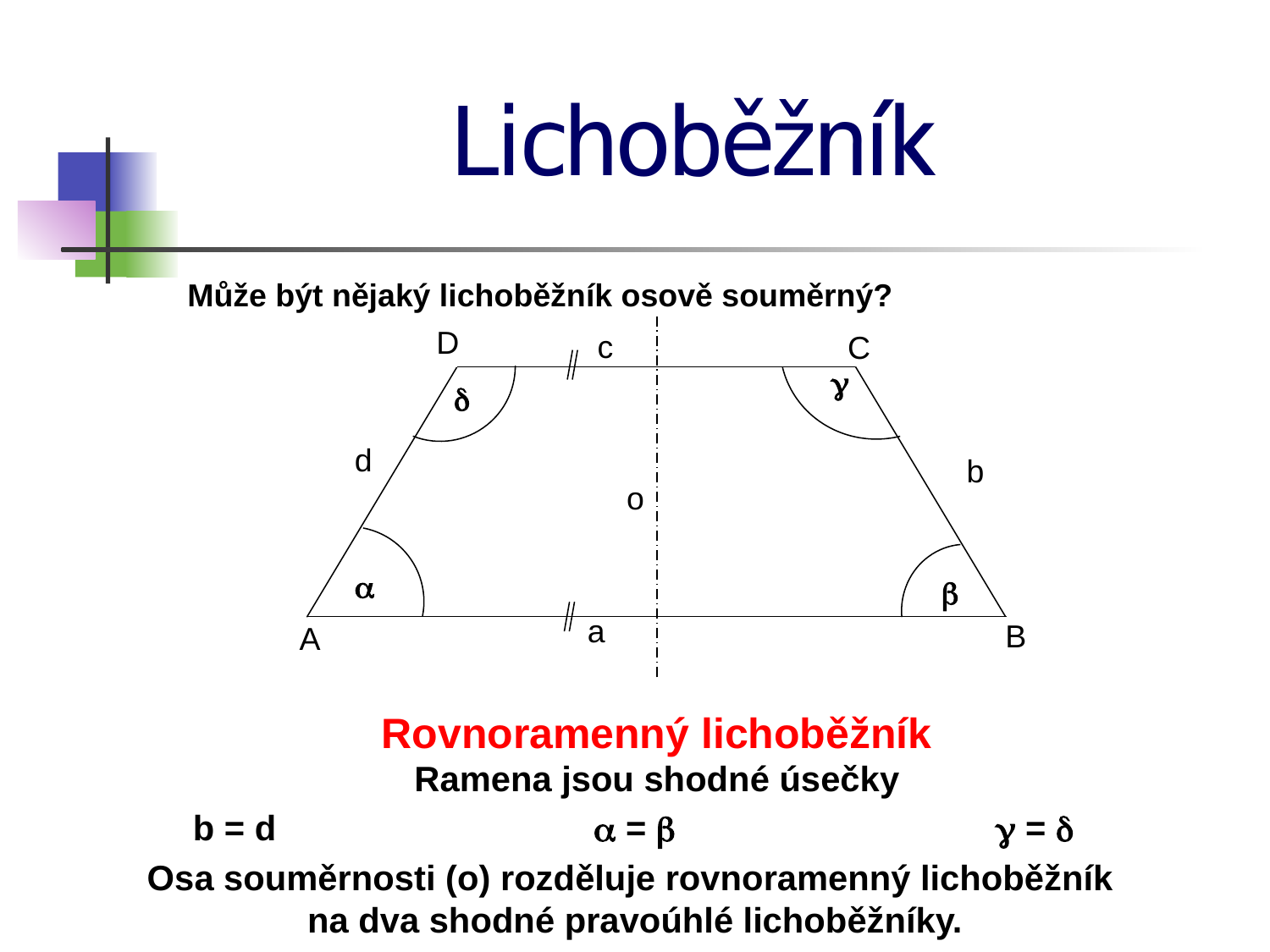

Lichoběžník

Může být nějaký lichoběžník osově souměrný?

D
c
C
γ
δ
d
b
o

α
β
a
B
A
Rovnoramenný lichoběžník
Ramena jsou shodné úsečky
b = d
α = β
γ = δ
Osa souměrnosti (o) rozděluje rovnoramenný lichoběžník
na dva shodné pravoúhlé lichoběžníky.